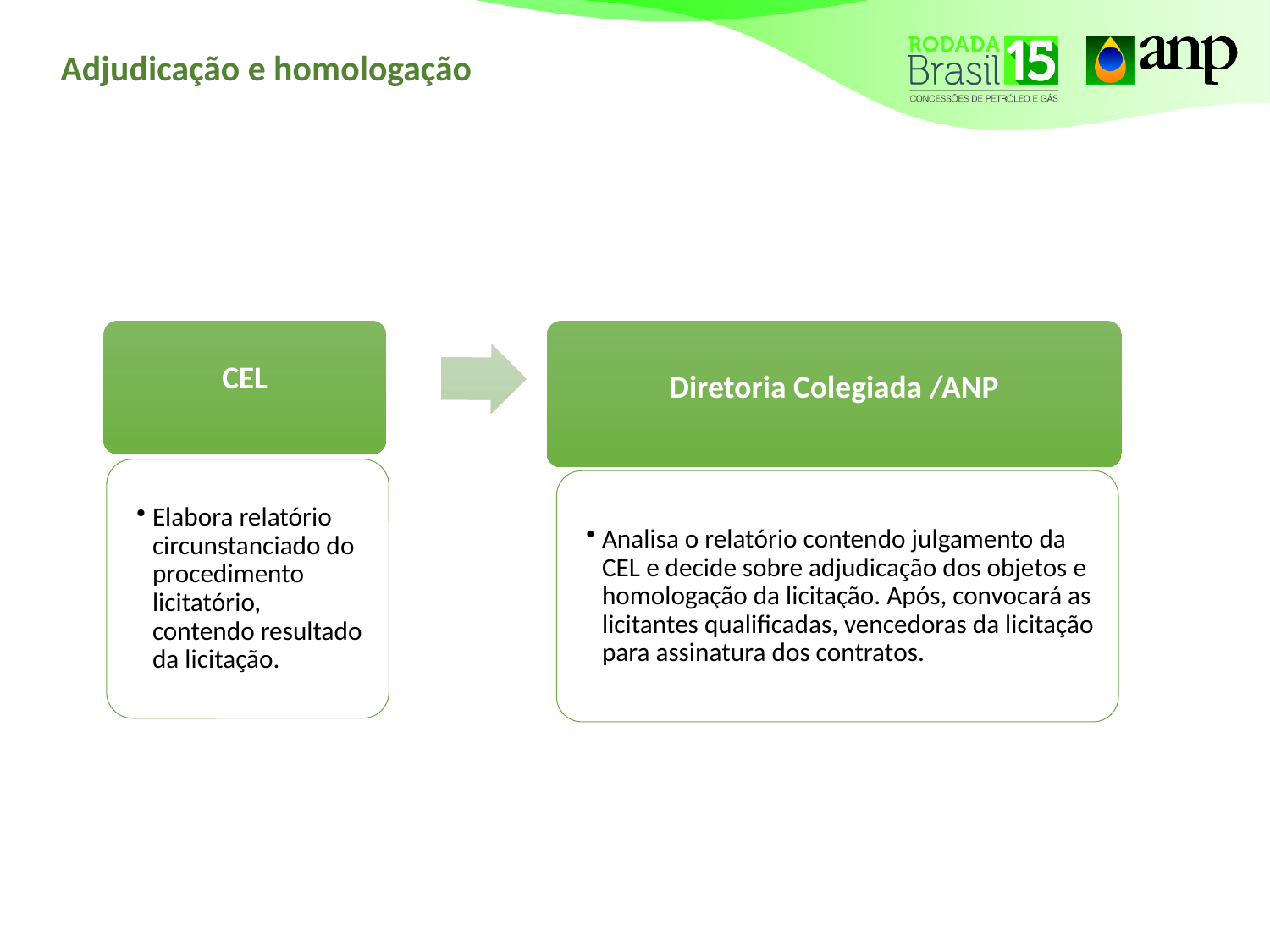

# Adjudicação e homologação

CEL
Elabora relatório circunstanciado do procedimento licitatório, contendo resultado da licitação.

Diretoria Colegiada /ANP
Analisa o relatório contendo julgamento da CEL e decide sobre adjudicação dos objetos e homologação da licitação. Após, convocará as licitantes qualificadas, vencedoras da licitação para assinatura dos contratos.